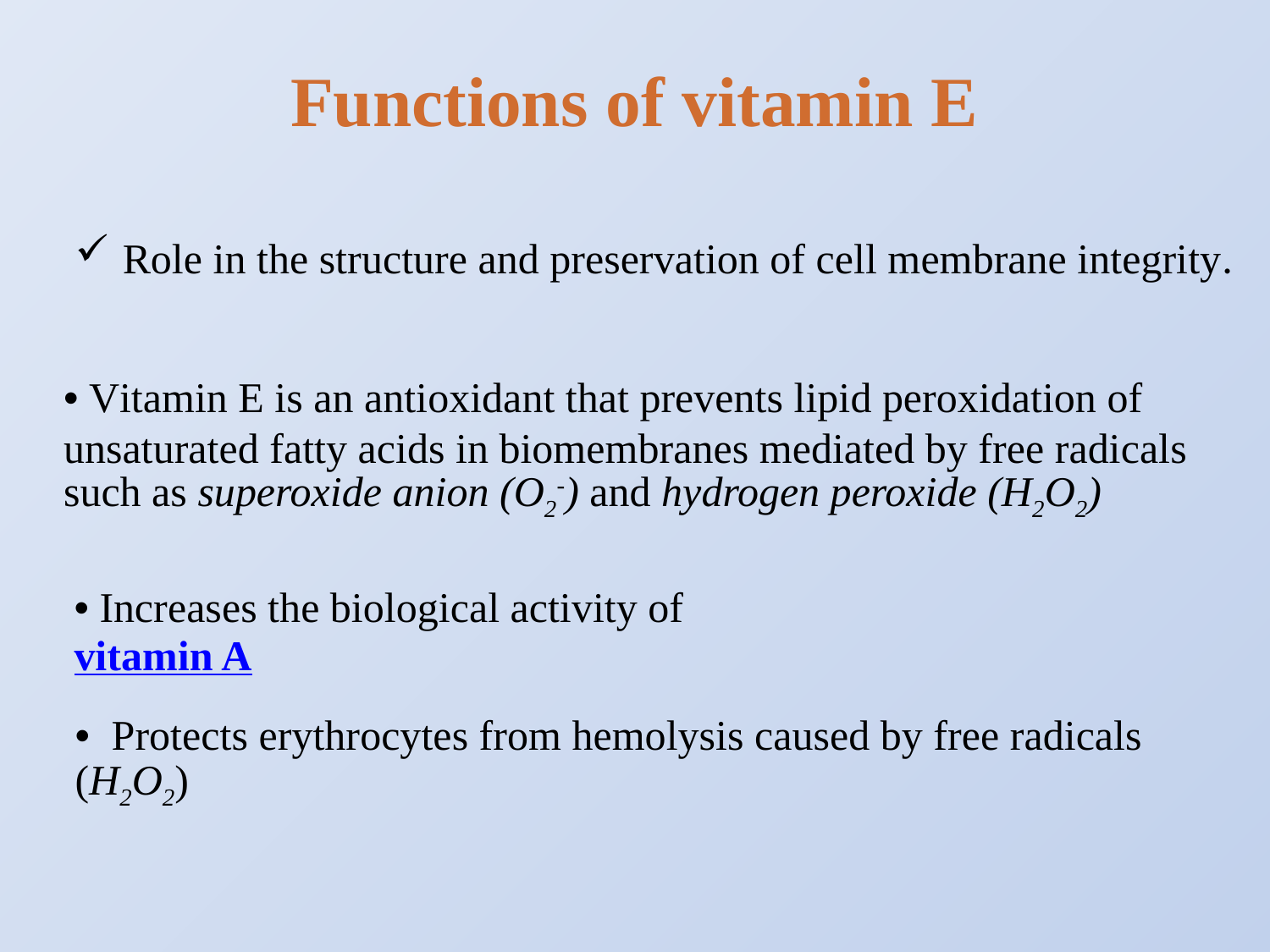

Functions of vitamin E

Role in the structure and preservation of cell membrane integrity.

• Vitamin E is an antioxidant that prevents lipid peroxidation of unsaturated fatty acids in biomembranes mediated by free radicals such as superoxide anion (O2-) and hydrogen peroxide (H2O2)

• Increases the biological activity of vitamin A

•  Protects erythrocytes from hemolysis caused by free radicals (H2O2)